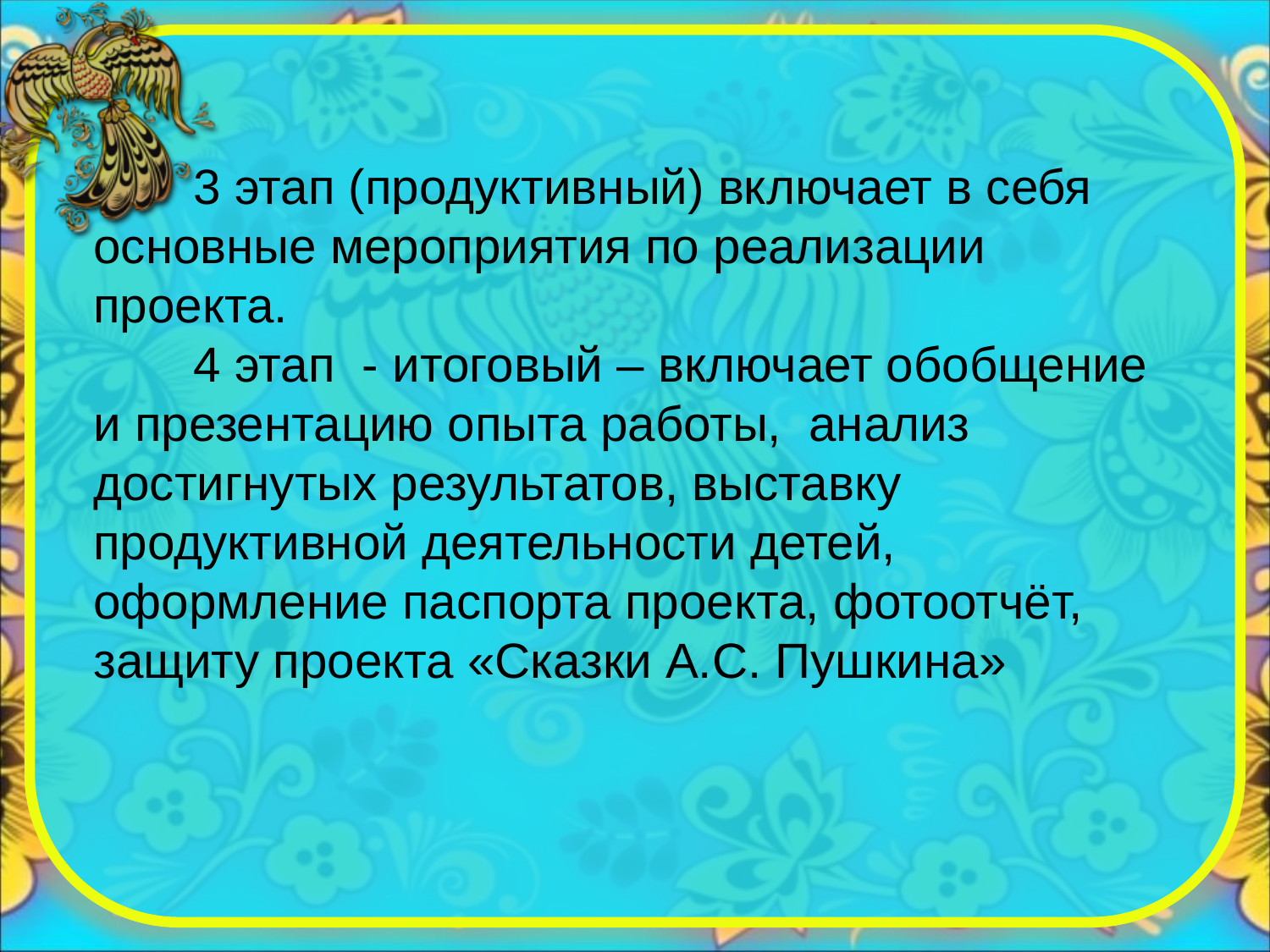

3 этап (продуктивный) включает в себя основные мероприятия по реализации проекта.
4 этап  - итоговый – включает обобщение и презентацию опыта работы,  анализ достигнутых результатов, выставку продуктивной деятельности детей, оформление паспорта проекта, фотоотчёт, защиту проекта «Сказки А.С. Пушкина»